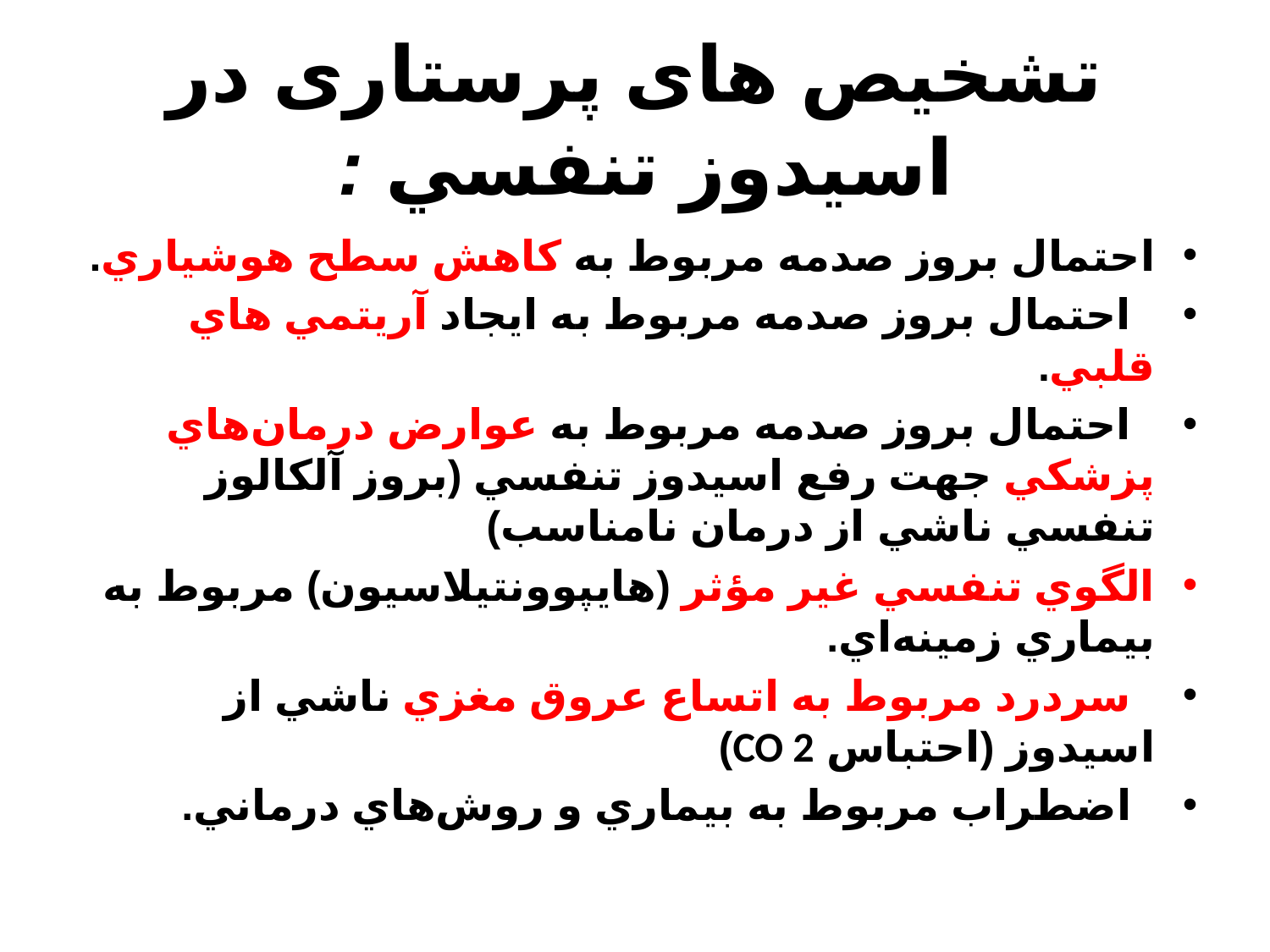

# تشخیص های پرستاری در اسيدوز تنفسي :
احتمال بروز صدمه مربوط به كاهش سطح هوشياري.
  احتمال بروز صدمه مربوط به ايجاد آريتمي هاي قلبي.
  احتمال بروز صدمه مربوط به عوارض درمان‌هاي پزشكي جهت رفع اسيدوز تنفسي (بروز آلكالوز تنفسي ناشي از درمان نامناسب)
الگوي تنفسي غير مؤثر (هايپوونتيلاسيون) مربوط به بيماري زمينه‌اي.
  سردرد مربوط به اتساع عروق مغزي ناشي از اسيدوز (احتباس CO 2)
  اضطراب مربوط به بيماري و روش‌هاي درماني.